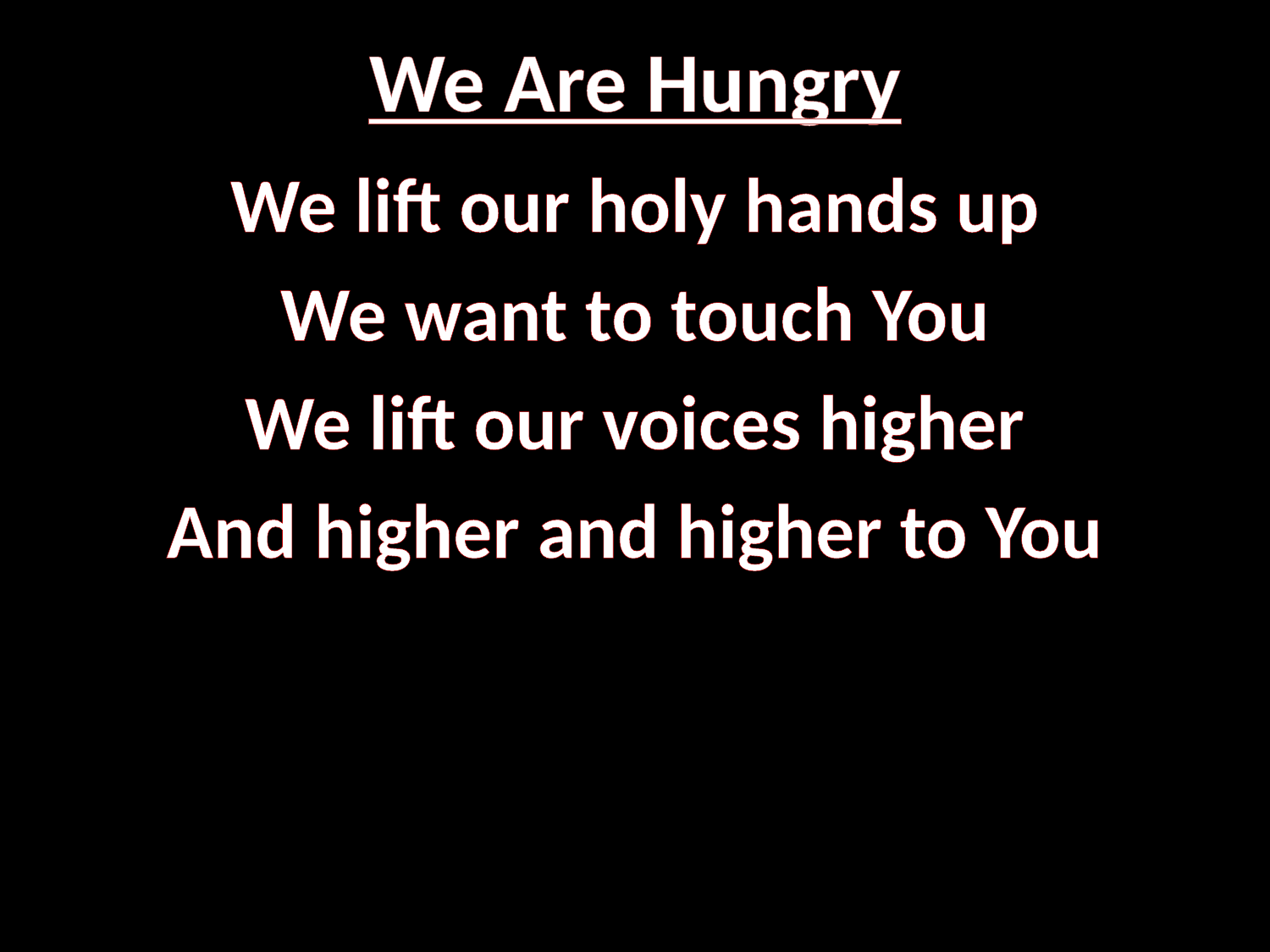

# We Are Hungry
We lift our holy hands up
We want to touch You
We lift our voices higher
And higher and higher to You